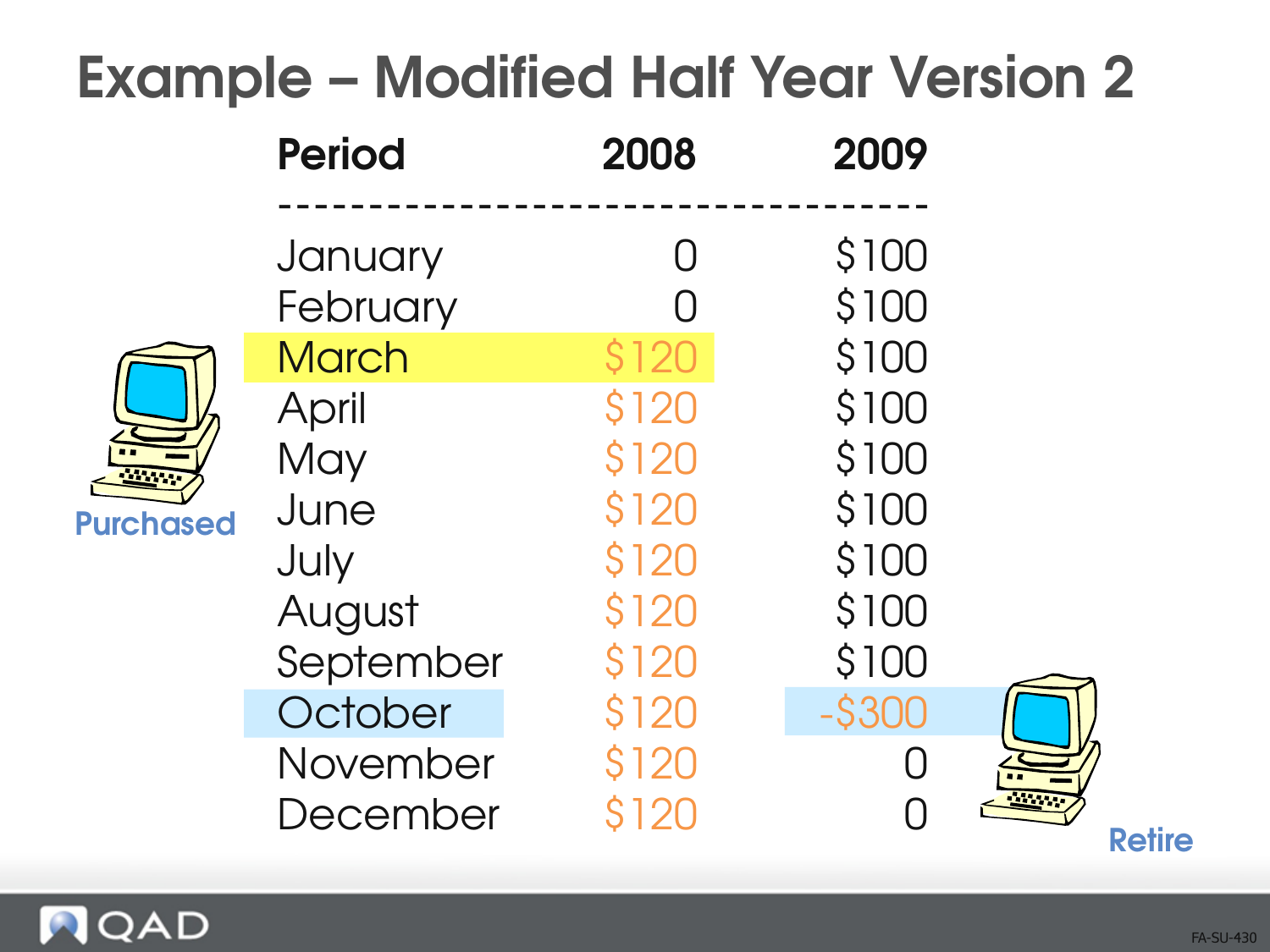

# Example – Modified Half Year Version 2
Period	2008	2009
------------------------------------
January	0	$100
February	0	$100
March	 $120	$100
April	$120	$100
May	$120	$100
June	$120	$100
July	 $120	$100
August	 $120	$100
September	$120	 $100
October	 $120	-$300
November	 $120	0
December	 $120	0

Purchased

Retire
FA-SU-430